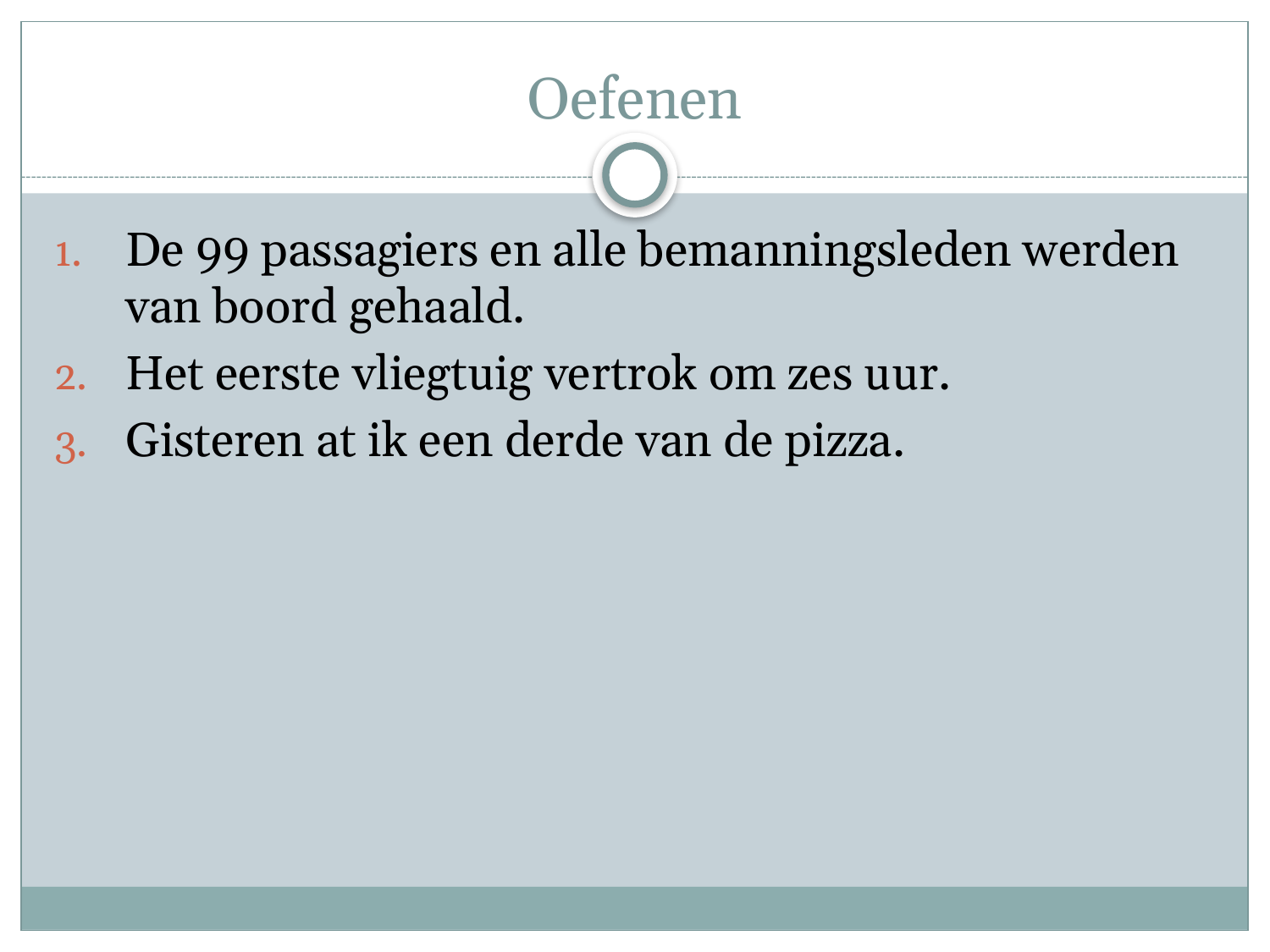

# Oefenen
De 99 passagiers en alle bemanningsleden werden van boord gehaald.
Het eerste vliegtuig vertrok om zes uur.
Gisteren at ik een derde van de pizza.